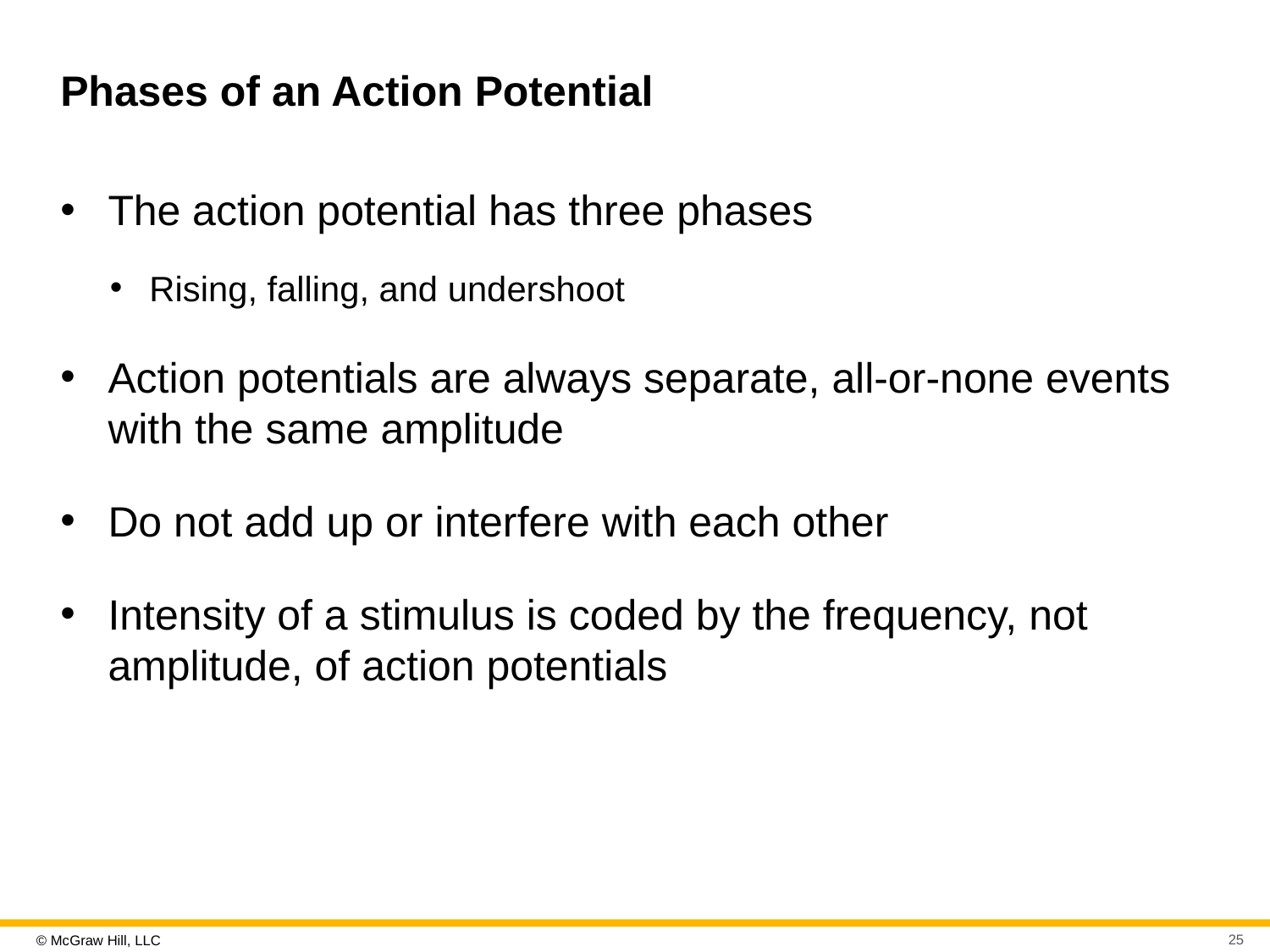

# Phases of an Action Potential
The action potential has three phases
Rising, falling, and undershoot
Action potentials are always separate, all-or-none events with the same amplitude
Do not add up or interfere with each other
Intensity of a stimulus is coded by the frequency, not amplitude, of action potentials
25